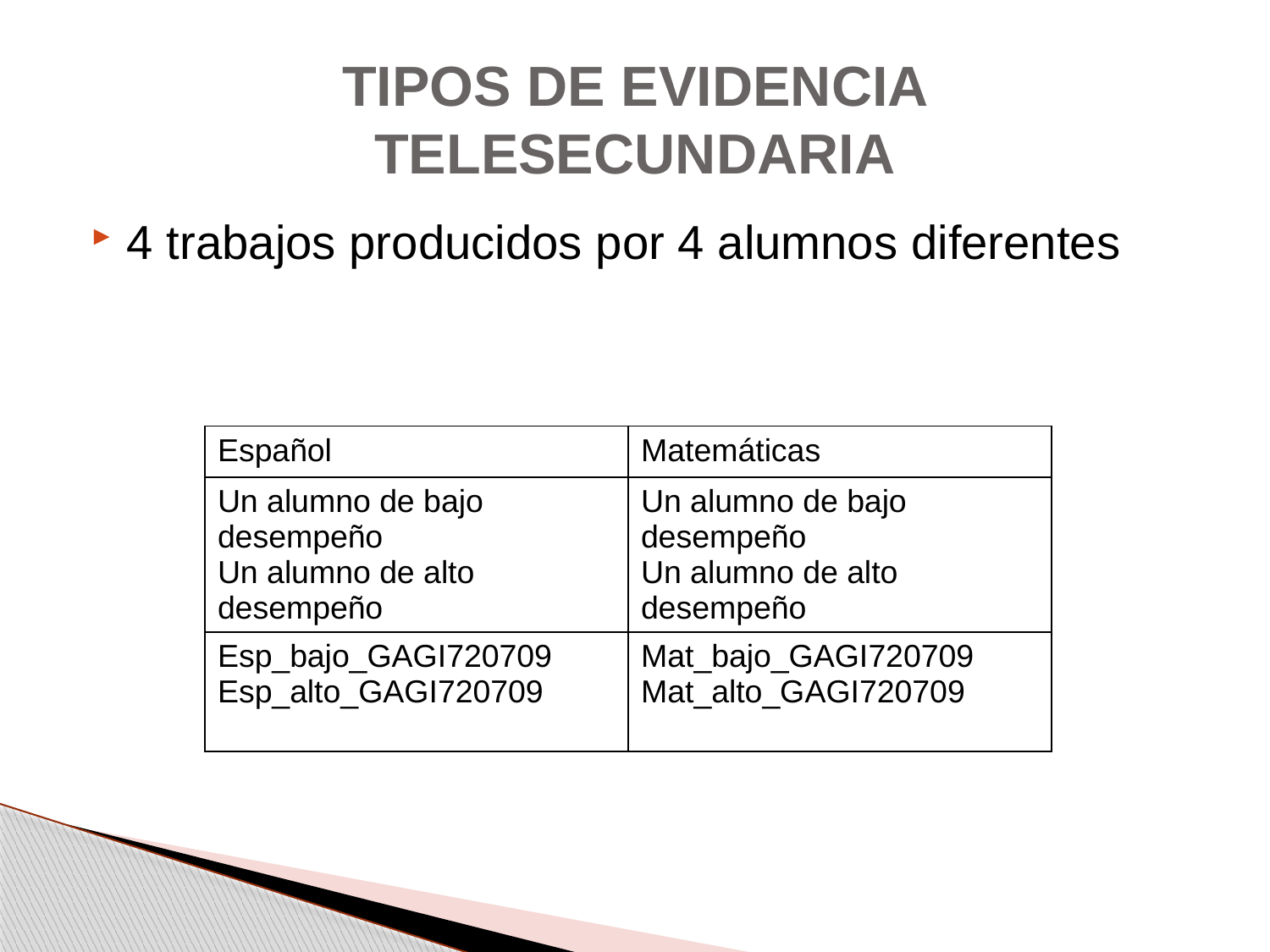

# TIPOS DE EVIDENCIA TELESECUNDARIA
4 trabajos producidos por 4 alumnos diferentes

| Español | Matemáticas |
| --- | --- |
| Un alumno de bajo desempeño Un alumno de alto desempeño | Un alumno de bajo desempeño Un alumno de alto desempeño |
| Esp\_bajo\_GAGI720709 Esp\_alto\_GAGI720709 | Mat\_bajo\_GAGI720709 Mat\_alto\_GAGI720709 |